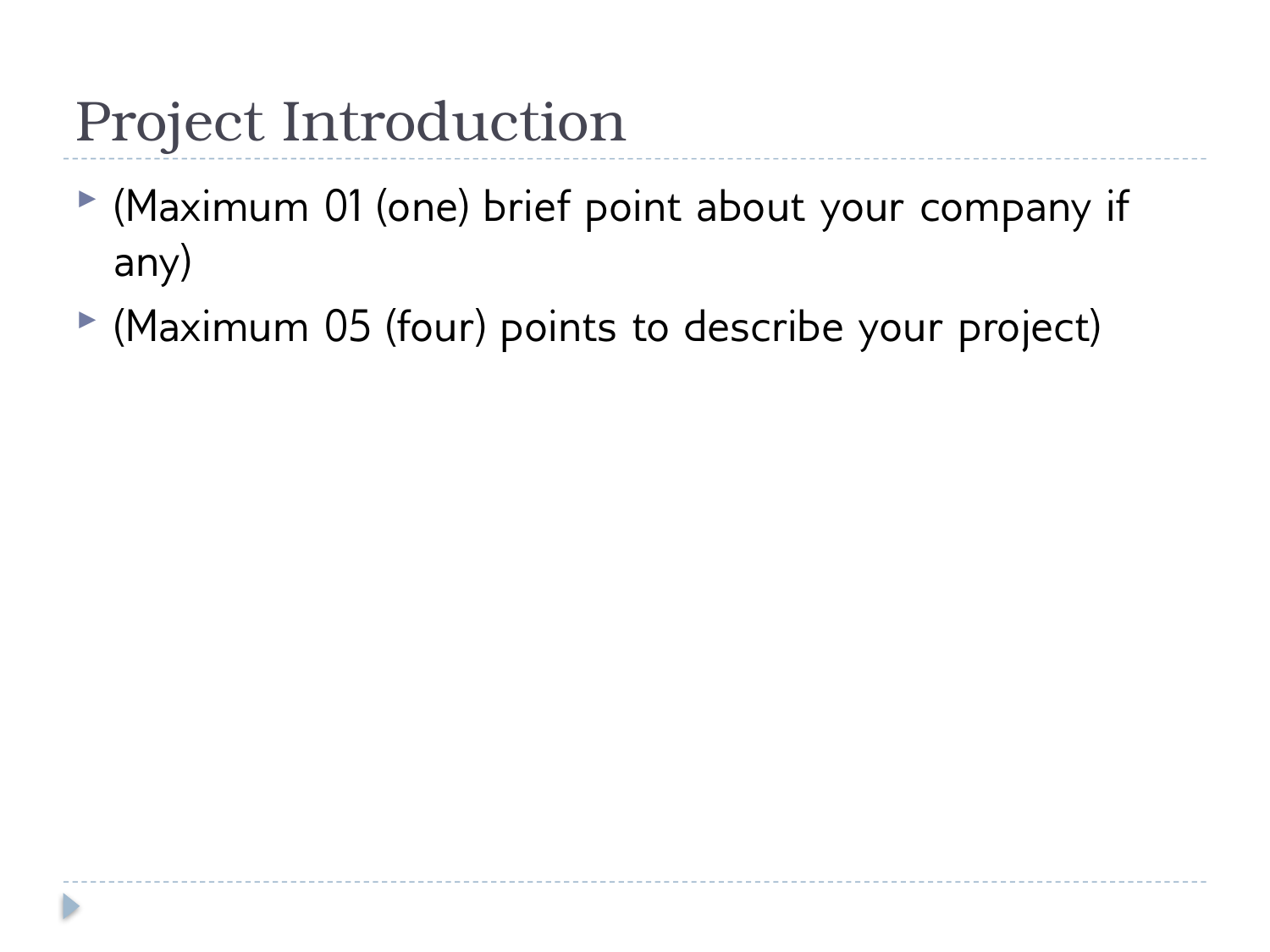

# Project Introduction
(Maximum 01 (one) brief point about your company if any)
(Maximum 05 (four) points to describe your project)